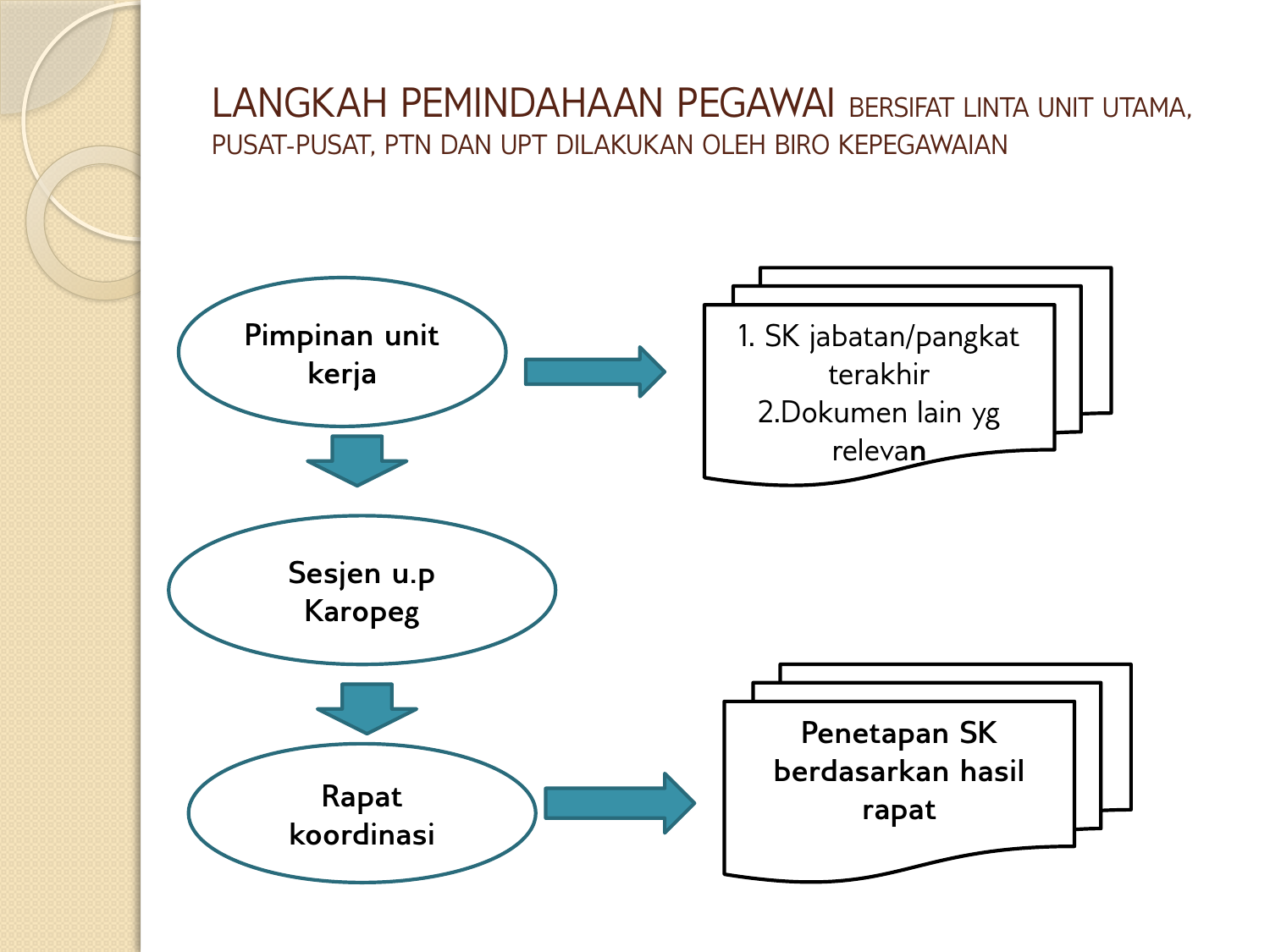

# LANGKAH PEMINDAHAAN PEGAWAI BERSIFAT LINTA UNIT UTAMA, PUSAT-PUSAT, PTN DAN UPT DILAKUKAN OLEH BIRO KEPEGAWAIAN

1. SK jabatan/pangkat
terakhir
2.Dokumen lain yg relevan
Pimpinan unit kerja

Sesjen u.p Karopeg
Penetapan SK berdasarkan hasil rapat

Rapat koordinasi